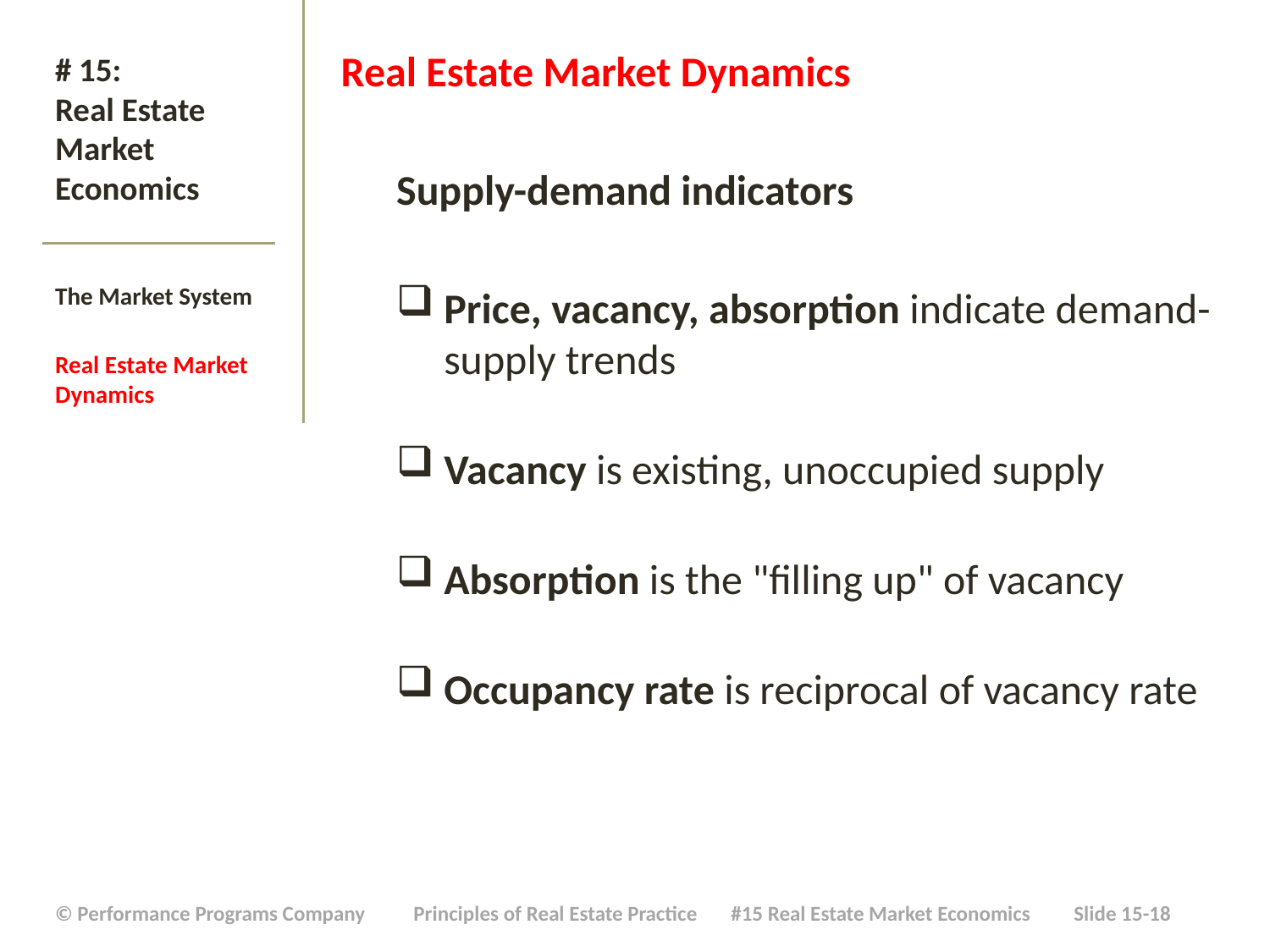

Real Estate Market Dynamics

Supply-demand indicators

Price, vacancy, absorption indicate demand-supply trends
Vacancy is existing, unoccupied supply
Absorption is the "filling up" of vacancy
Occupancy rate is reciprocal of vacancy rate
# # 15: Real Estate Market Economics

The Market System

Real Estate Market Dynamics

| © Performance Programs Company Principles of Real Estate Practice #15 Real Estate Market Economics Slide 15-18 |
| --- |